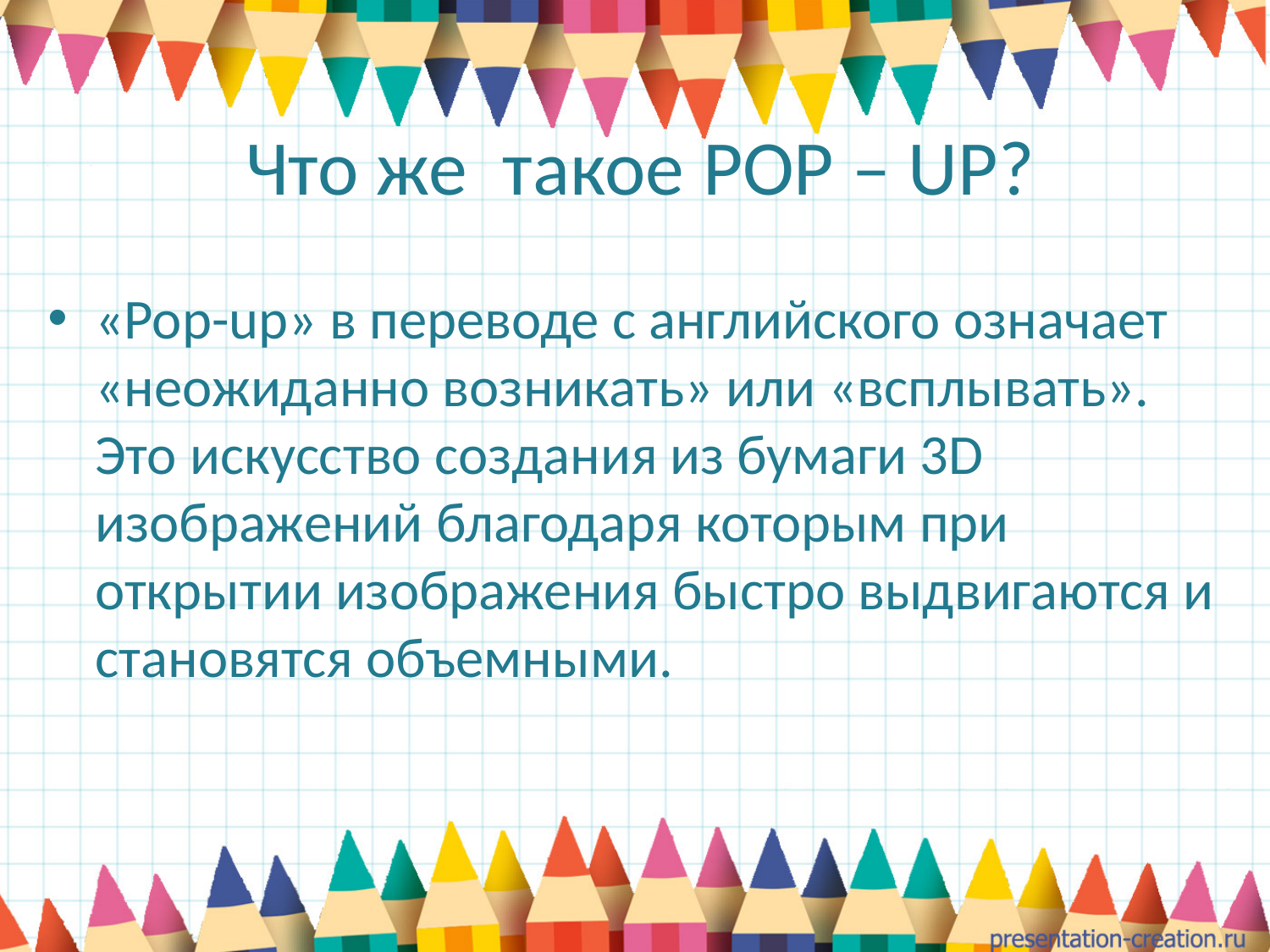

# Что же  такое POP – UP?
«Pop-up» в переводе с английского означает «неожиданно возникать» или «всплывать». Это искусство создания из бумаги 3D изображений благодаря которым при открытии изображения быстро выдвигаются и становятся объемными.